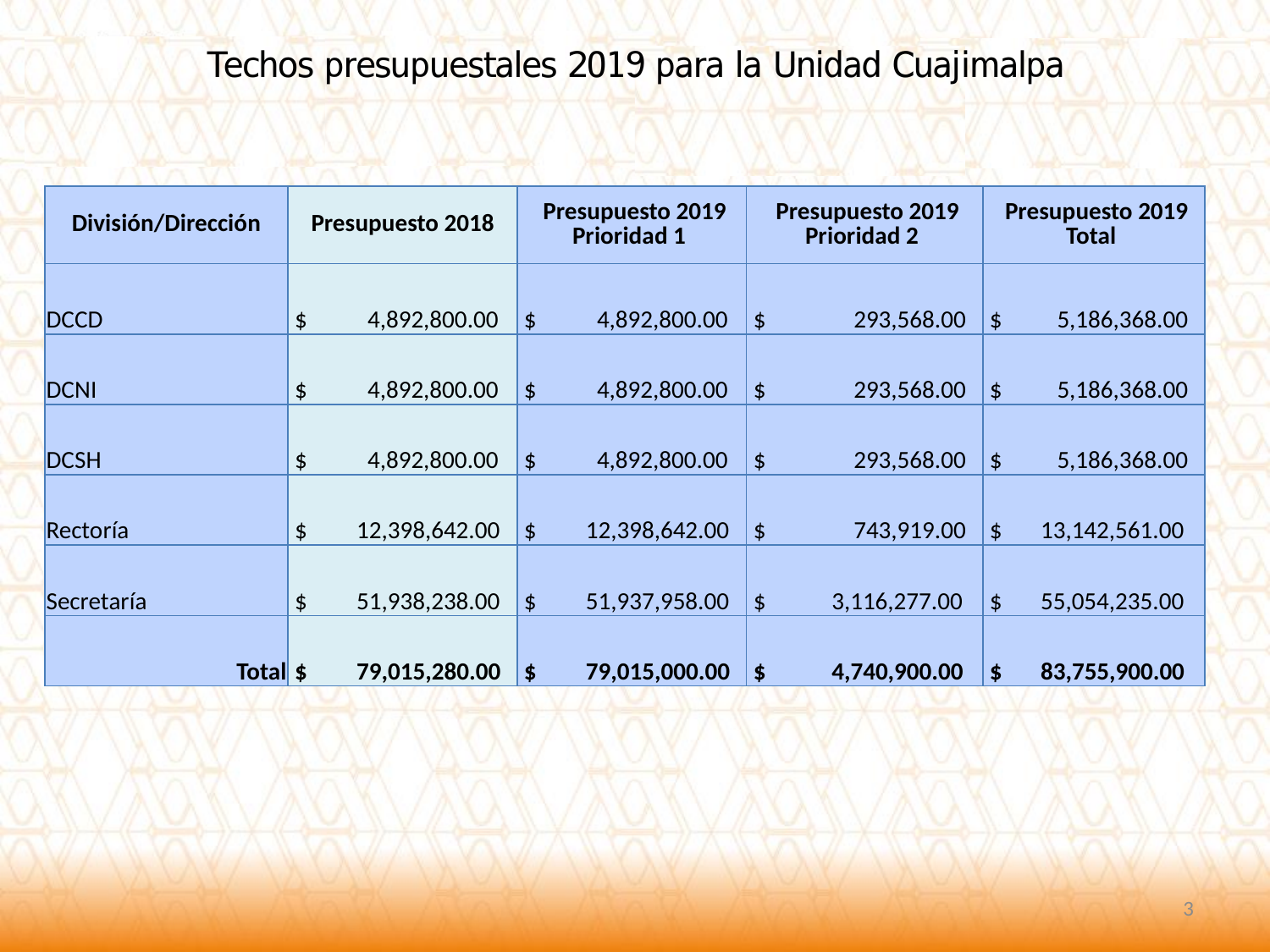

Techos presupuestales 2019 para la Unidad Cuajimalpa
| División/Dirección | Presupuesto 2018 | Presupuesto 2019 Prioridad 1 | Presupuesto 2019 Prioridad 2 | Presupuesto 2019 Total |
| --- | --- | --- | --- | --- |
| DCCD | $ 4,892,800.00 | $ 4,892,800.00 | $ 293,568.00 | $ 5,186,368.00 |
| DCNI | $ 4,892,800.00 | $ 4,892,800.00 | $ 293,568.00 | $ 5,186,368.00 |
| DCSH | $ 4,892,800.00 | $ 4,892,800.00 | $ 293,568.00 | $ 5,186,368.00 |
| Rectoría | $ 12,398,642.00 | $ 12,398,642.00 | $ 743,919.00 | $ 13,142,561.00 |
| Secretaría | $ 51,938,238.00 | $ 51,937,958.00 | $ 3,116,277.00 | $ 55,054,235.00 |
| Total | $ 79,015,280.00 | $ 79,015,000.00 | $ 4,740,900.00 | $ 83,755,900.00 |
3